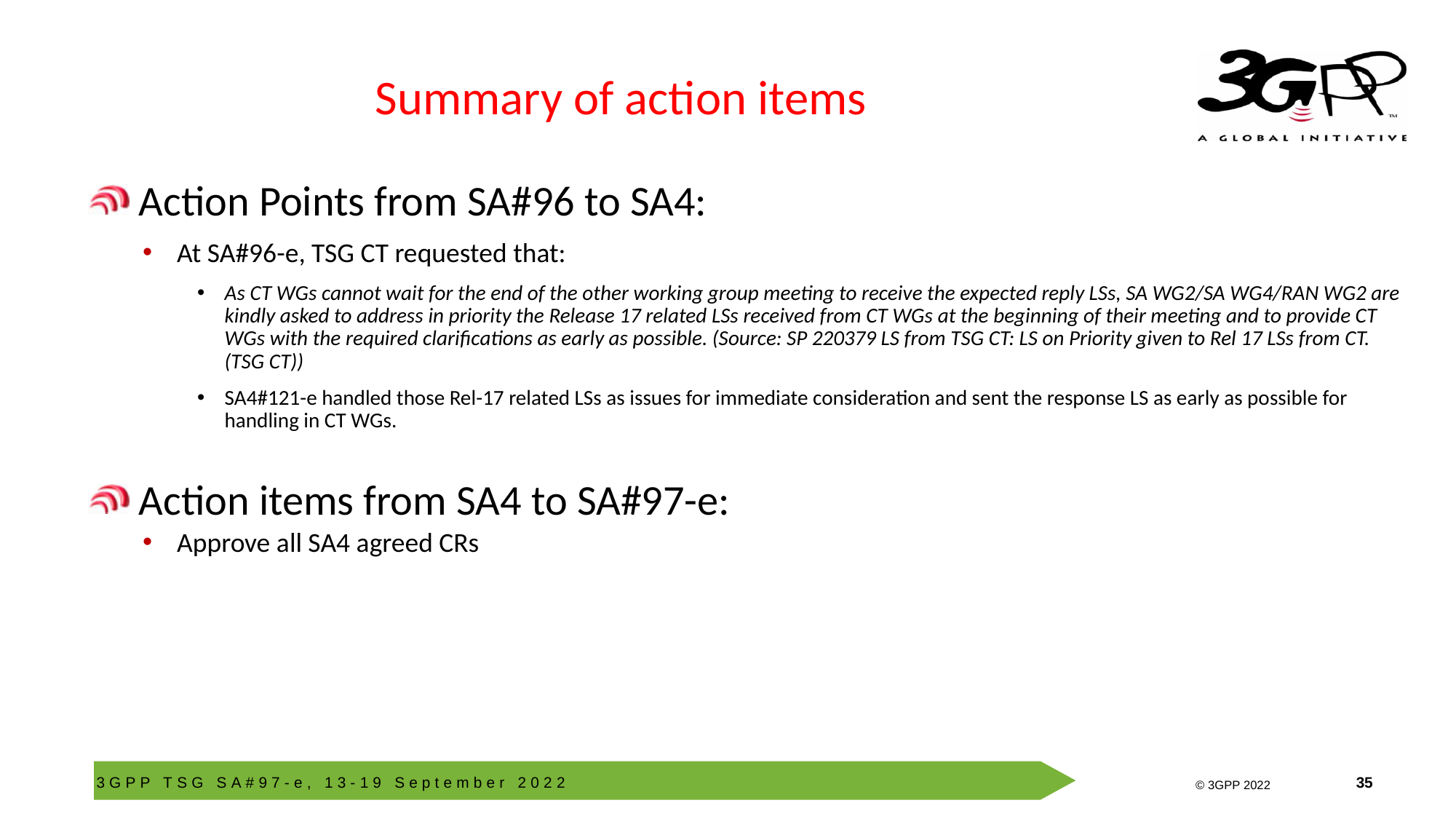

# Summary of action items
 Action Points from SA#96 to SA4:
At SA#96-e, TSG CT requested that:
As CT WGs cannot wait for the end of the other working group meeting to receive the expected reply LSs, SA WG2/SA WG4/RAN WG2 are kindly asked to address in priority the Release 17 related LSs received from CT WGs at the beginning of their meeting and to provide CT WGs with the required clarifications as early as possible. (Source: SP 220379 LS from TSG CT: LS on Priority given to Rel 17 LSs from CT. (TSG CT))
SA4#121-e handled those Rel-17 related LSs as issues for immediate consideration and sent the response LS as early as possible for handling in CT WGs.
 Action items from SA4 to SA#97-e:
Approve all SA4 agreed CRs